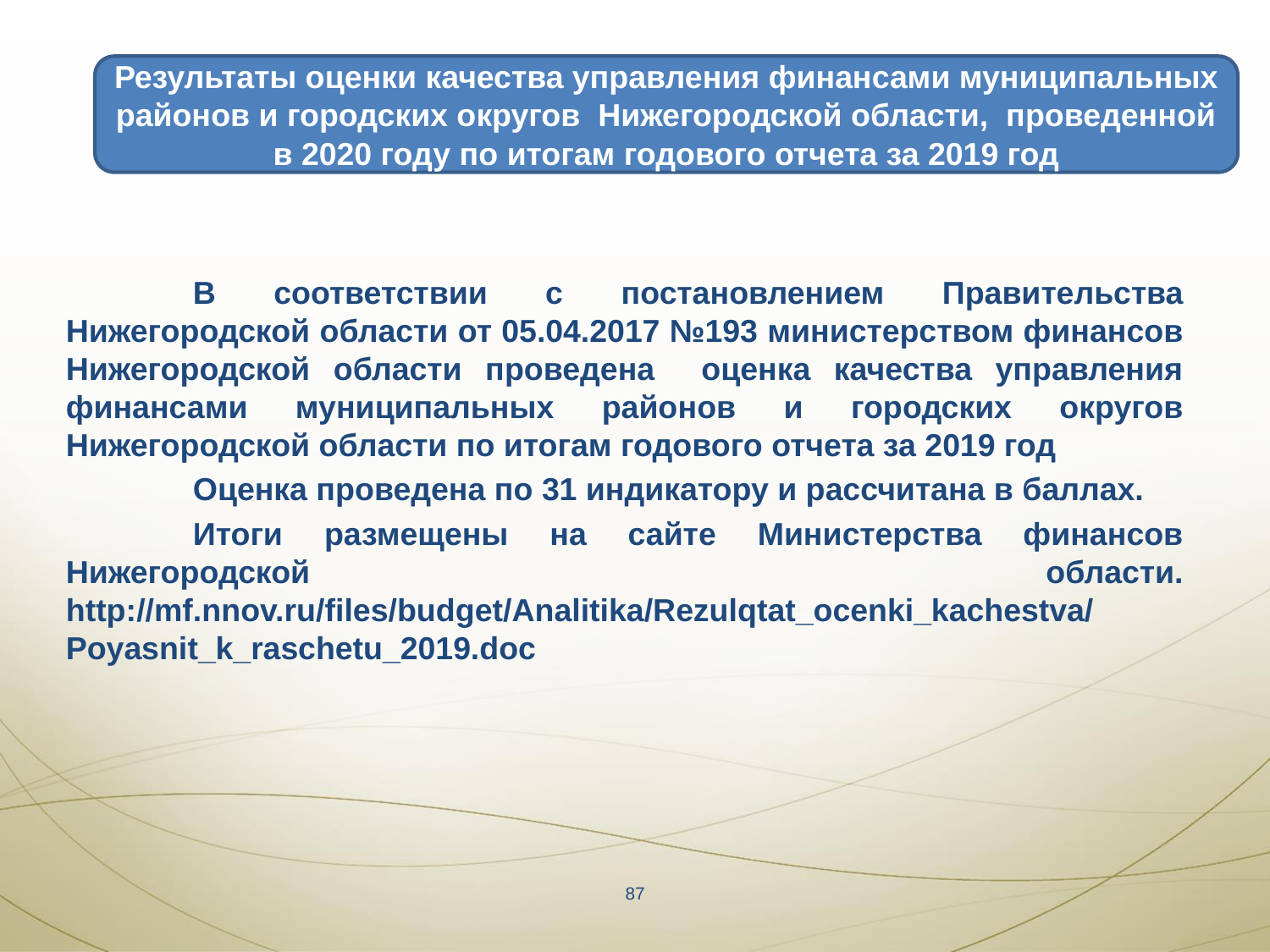

Результаты оценки качества управления финансами муниципальных районов и городских округов  Нижегородской области,  проведенной в 2020 году по итогам годового отчета за 2019 год

	В соответствии с постановлением Правительства Нижегородской области от 05.04.2017 №193 министерством финансов Нижегородской области проведена  оценка качества управления финансами муниципальных районов и городских округов Нижегородской области по итогам годового отчета за 2019 год
	Оценка проведена по 31 индикатору и рассчитана в баллах.
	Итоги размещены на сайте Министерства финансов Нижегородской области. http://mf.nnov.ru/files/budget/Analitika/Rezulqtat_ocenki_kachestva/Poyasnit_k_raschetu_2019.doc

87